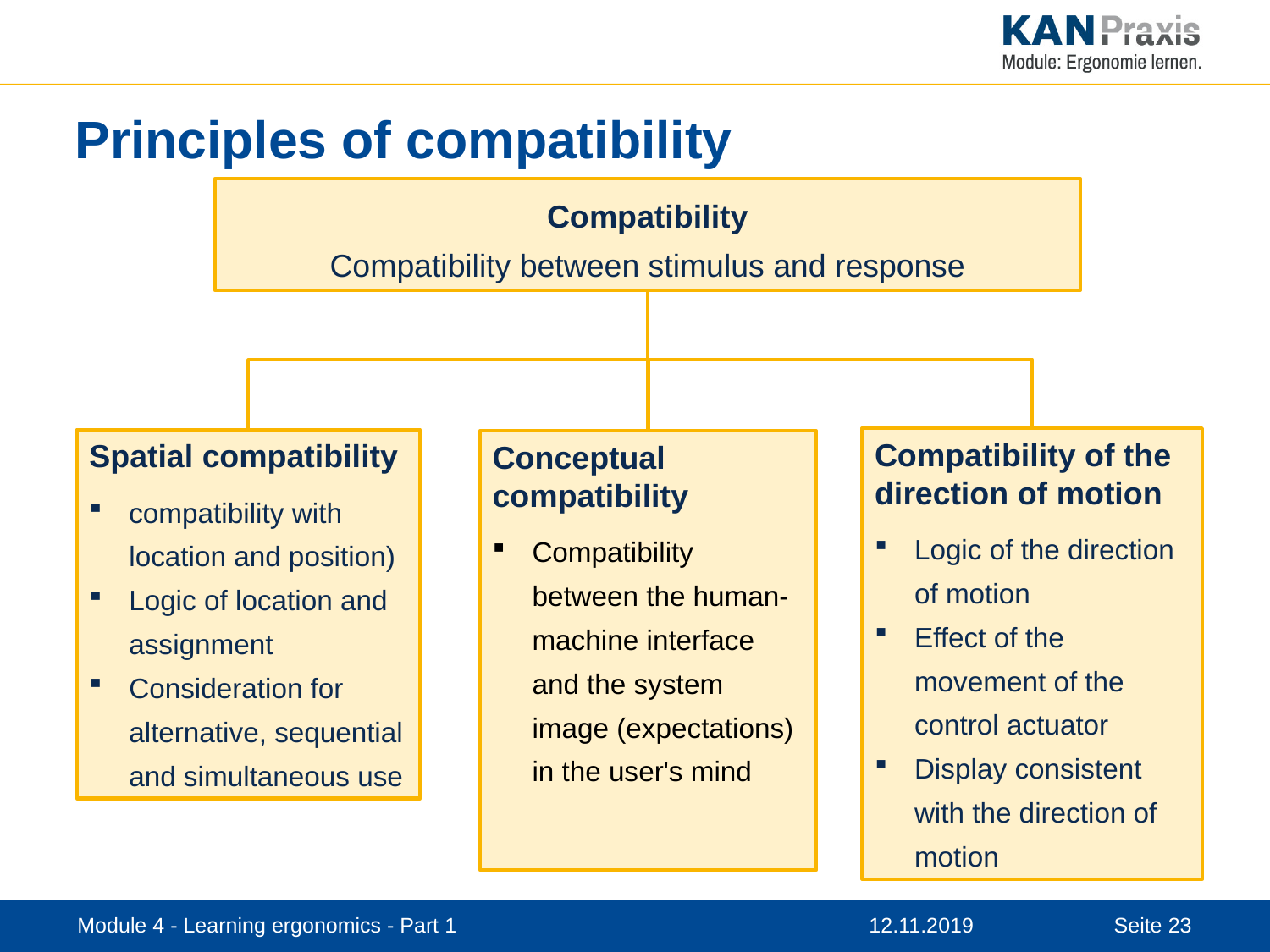

# Principles of compatibility
Compatibility
Compatibility between stimulus and response
Compatibility of the direction of motion
Logic of the direction of motion
Effect of the movement of the control actuator
Display consistent with the direction of motion
Spatial compatibility
compatibility with location and position)
Logic of location and assignment
Consideration for alternative, sequential and simultaneous use
Conceptual compatibility
Compatibility between the human-machine interface and the system image (expectations) in the user's mind

Module 4 - Learning ergonomics - Part 1
12.11.2019
23